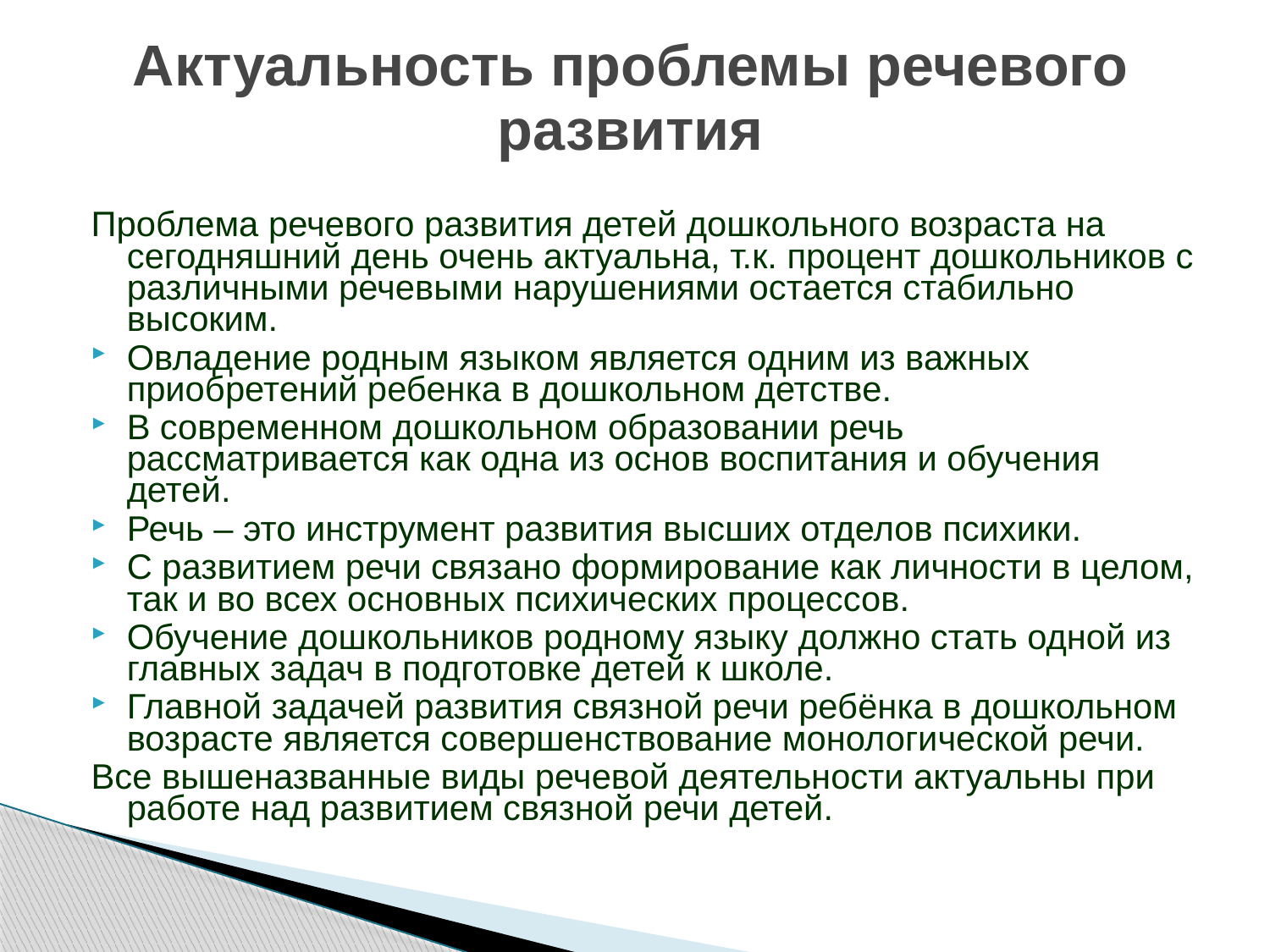

# Актуальность проблемы речевого развития
Проблема речевого развития детей дошкольного возраста на сегодняшний день очень актуальна, т.к. процент дошкольников с различными речевыми нарушениями остается стабильно высоким.
Овладение родным языком является одним из важных приобретений ребенка в дошкольном детстве.
В современном дошкольном образовании речь рассматривается как одна из основ воспитания и обучения детей.
Речь – это инструмент развития высших отделов психики.
С развитием речи связано формирование как личности в целом, так и во всех основных психических процессов.
Обучение дошкольников родному языку должно стать одной из главных задач в подготовке детей к школе.
Главной задачей развития связной речи ребёнка в дошкольном возрасте является совершенствование монологической речи.
Все вышеназванные виды речевой деятельности актуальны при работе над развитием связной речи детей.